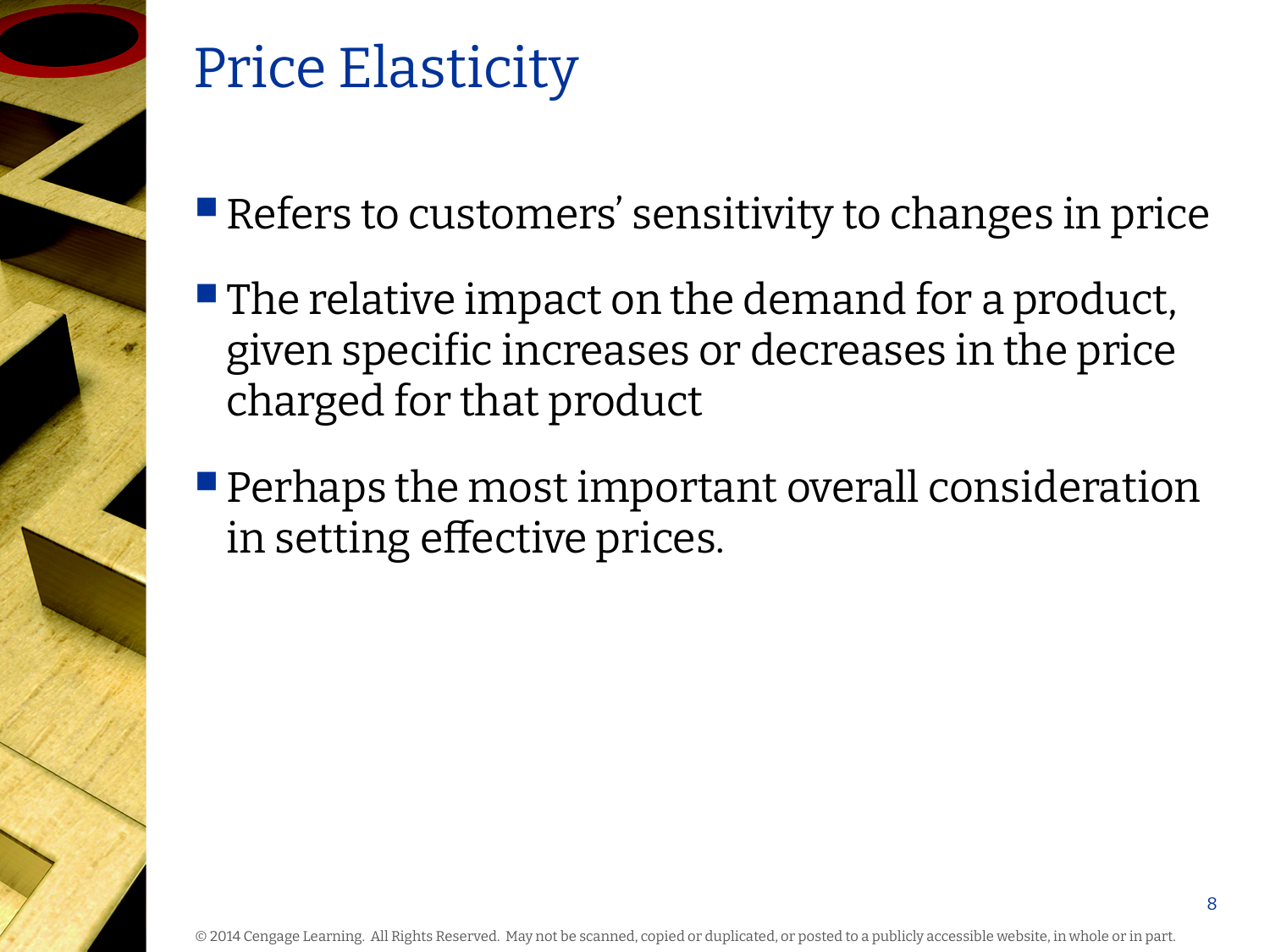

# Price Elasticity
Refers to customers’ sensitivity to changes in price
The relative impact on the demand for a product, given specific increases or decreases in the price charged for that product
Perhaps the most important overall consideration in setting effective prices.
8